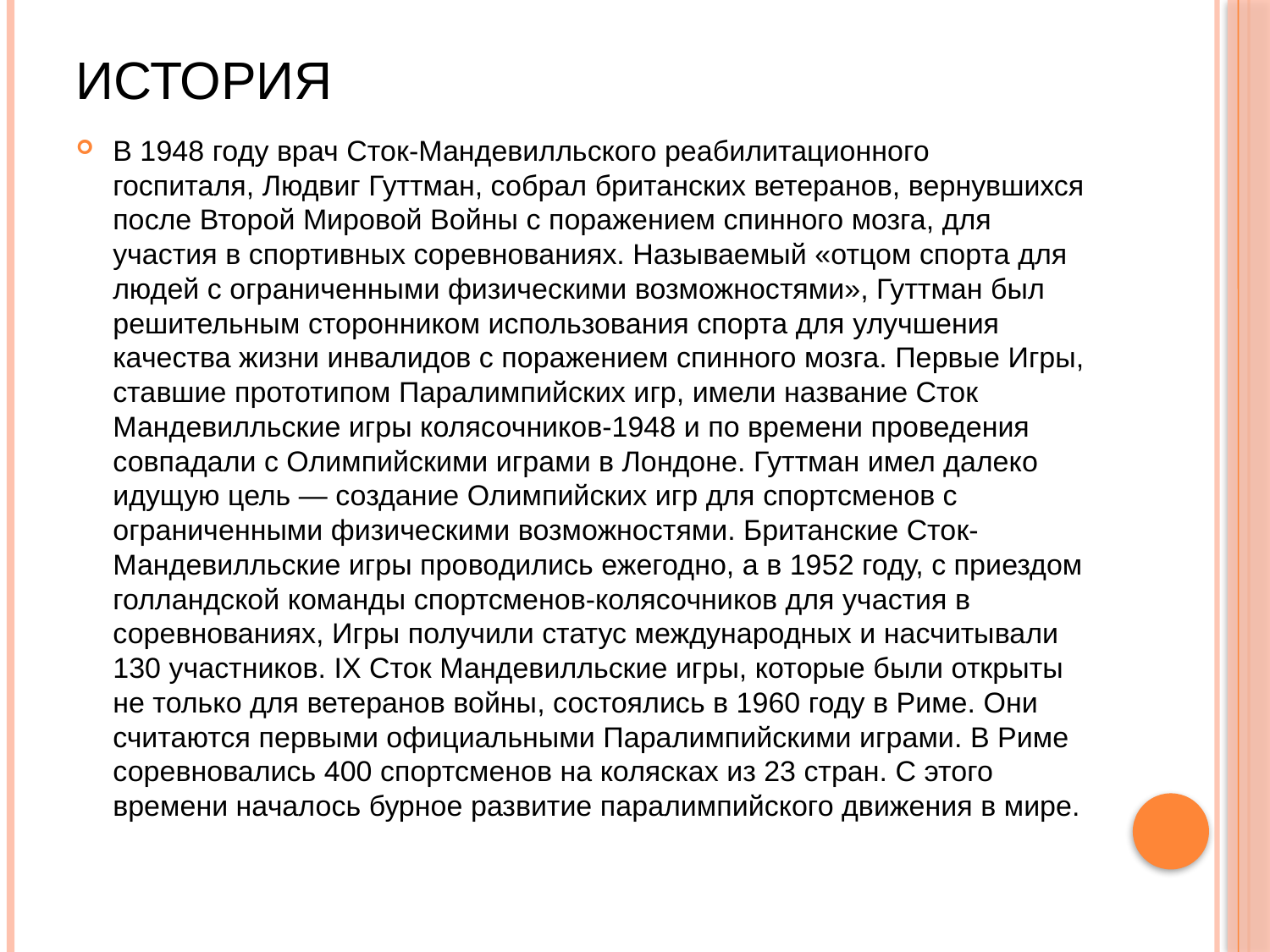

# История
В 1948 году врач Сток-Мандевилльского реабилитационного госпиталя, Людвиг Гуттман, собрал британских ветеранов, вернувшихся после Второй Мировой Войны с поражением спинного мозга, для участия в спортивных соревнованиях. Называемый «отцом спорта для людей с ограниченными физическими возможностями», Гуттман был решительным сторонником использования спорта для улучшения качества жизни инвалидов с поражением спинного мозга. Первые Игры, ставшие прототипом Паралимпийских игр, имели название Сток Мандевилльские игры колясочников-1948 и по времени проведения совпадали с Олимпийскими играми в Лондоне. Гуттман имел далеко идущую цель — создание Олимпийских игр для спортсменов с ограниченными физическими возможностями. Британские Сток-Мандевилльские игры проводились ежегодно, а в 1952 году, с приездом голландской команды спортсменов-колясочников для участия в соревнованиях, Игры получили статус международных и насчитывали 130 участников. IX Сток Мандевилльские игры, которые были открыты не только для ветеранов войны, состоялись в 1960 году в Риме. Они считаются первыми официальными Паралимпийскими играми. В Риме соревновались 400 спортсменов на колясках из 23 стран. С этого времени началось бурное развитие паралимпийского движения в мире.